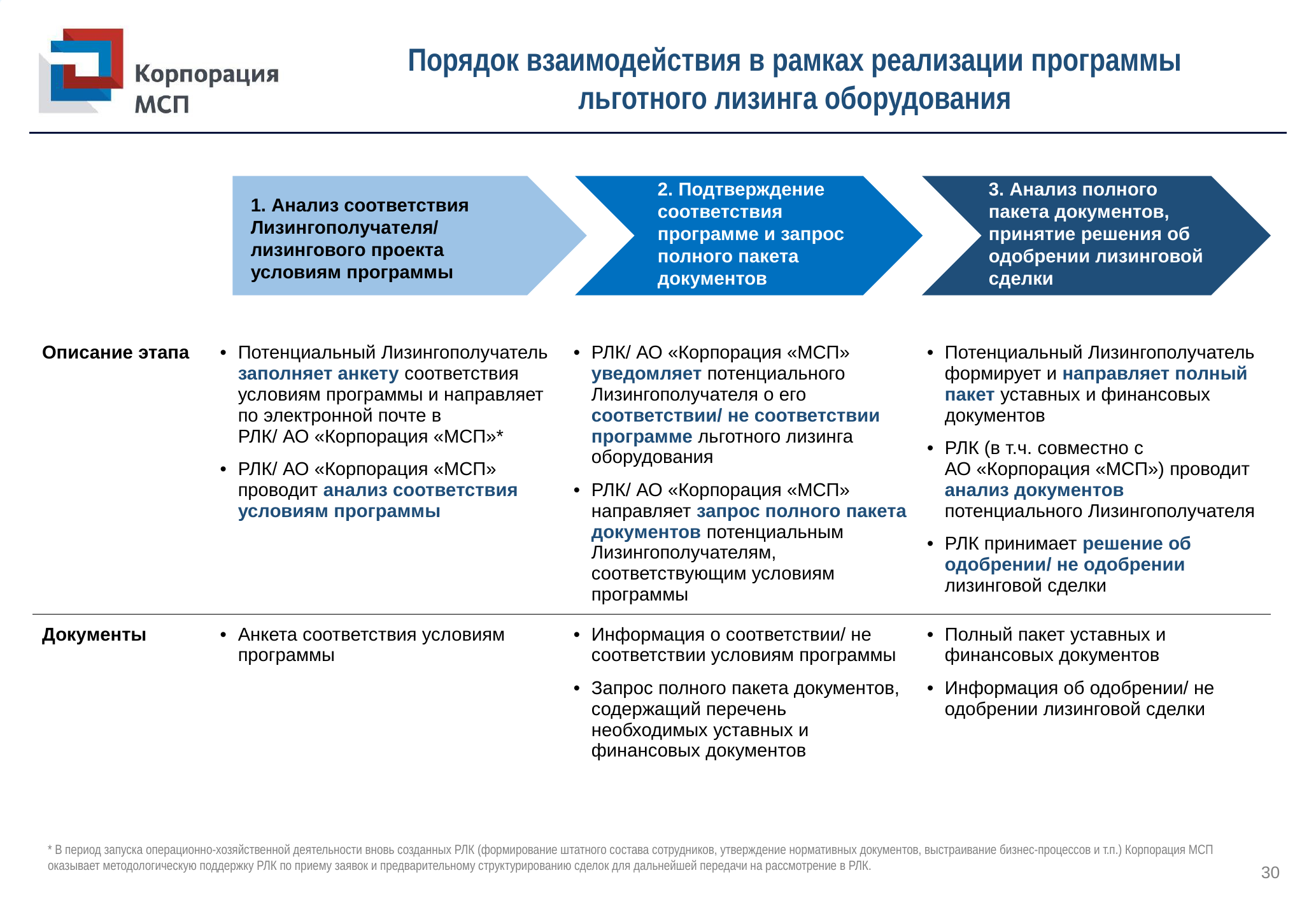

# Порядок взаимодействия в рамках реализации программы льготного лизинга оборудования
2. Подтверждение соответствия программе и запрос полного пакета документов

3. Анализ полного пакета документов, принятие решения об одобрении лизинговой сделки

1. Анализ соответствия Лизингополучателя/ лизингового проекта условиям программы
| Описание этапа | Потенциальный Лизингополучатель заполняет анкету соответствия условиям программы и направляет по электронной почте в РЛК/ АО «Корпорация «МСП»\* РЛК/ АО «Корпорация «МСП» проводит анализ соответствия условиям программы | РЛК/ АО «Корпорация «МСП» уведомляет потенциального Лизингополучателя о его соответствии/ не соответствии программе льготного лизинга оборудования РЛК/ АО «Корпорация «МСП» направляет запрос полного пакета документов потенциальным Лизингополучателям, соответствующим условиям программы | Потенциальный Лизингополучатель формирует и направляет полный пакет уставных и финансовых документов РЛК (в т.ч. совместно с АО «Корпорация «МСП») проводит анализ документов потенциального Лизингополучателя РЛК принимает решение об одобрении/ не одобрении лизинговой сделки |
| --- | --- | --- | --- |
| Документы | Анкета соответствия условиям программы | Информация о соответствии/ не соответствии условиям программы Запрос полного пакета документов, содержащий перечень необходимых уставных и финансовых документов | Полный пакет уставных и финансовых документов Информация об одобрении/ не одобрении лизинговой сделки |
* В период запуска операционно-хозяйственной деятельности вновь созданных РЛК (формирование штатного состава сотрудников, утверждение нормативных документов, выстраивание бизнес-процессов и т.п.) Корпорация МСП оказывает методологическую поддержку РЛК по приему заявок и предварительному структурированию сделок для дальнейшей передачи на рассмотрение в РЛК.